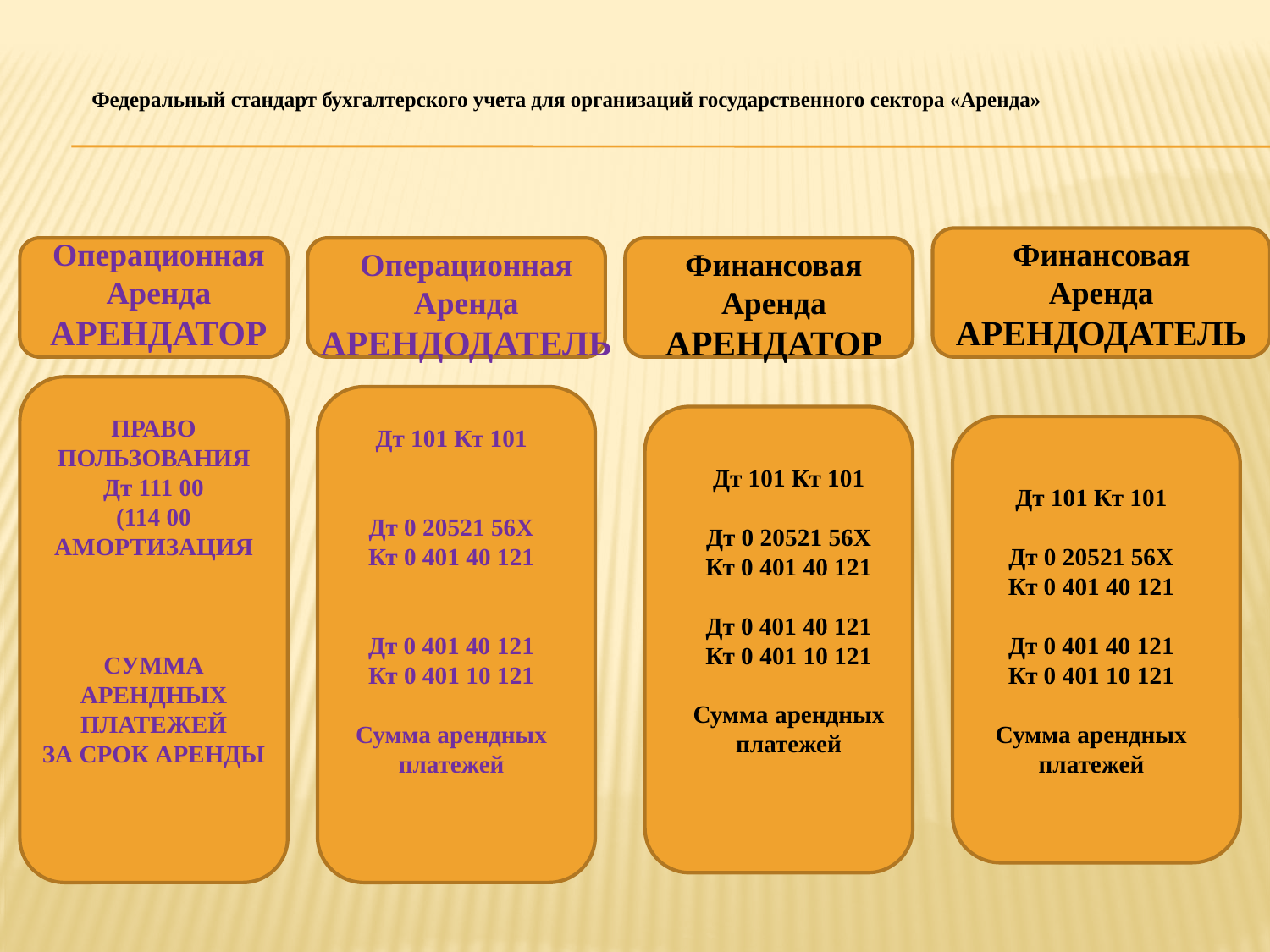

Федеральный стандарт бухгалтерского учета для организаций государственного сектора «Аренда»
Операционная
Аренда
АРЕНДАТОР

Финансовая
Аренда
АРЕНДОДАТЕЛЬ

Операционная
Аренда
АРЕНДОДАТЕЛЬ
Финансовая
Аренда
АРЕНДАТОР

ПРАВО
ПОЛЬЗОВАНИЯ
Дт 111 00
(114 00 АМОРТИЗАЦИЯ

СУММА АРЕНДНЫХ ПЛАТЕЖЕЙ
ЗА СРОК АРЕНДЫ

Дт 101 Кт 101

Дт 0 20521 56Х
Кт 0 401 40 121

Дт 0 401 40 121
Кт 0 401 10 121

Сумма арендных платежей

Дт 101 Кт 101

Дт 0 20521 56Х
Кт 0 401 40 121

Дт 0 401 40 121
Кт 0 401 10 121

Сумма арендных платежей

Дт 101 Кт 101

Дт 0 20521 56Х
Кт 0 401 40 121

Дт 0 401 40 121
Кт 0 401 10 121

Сумма арендных платежей